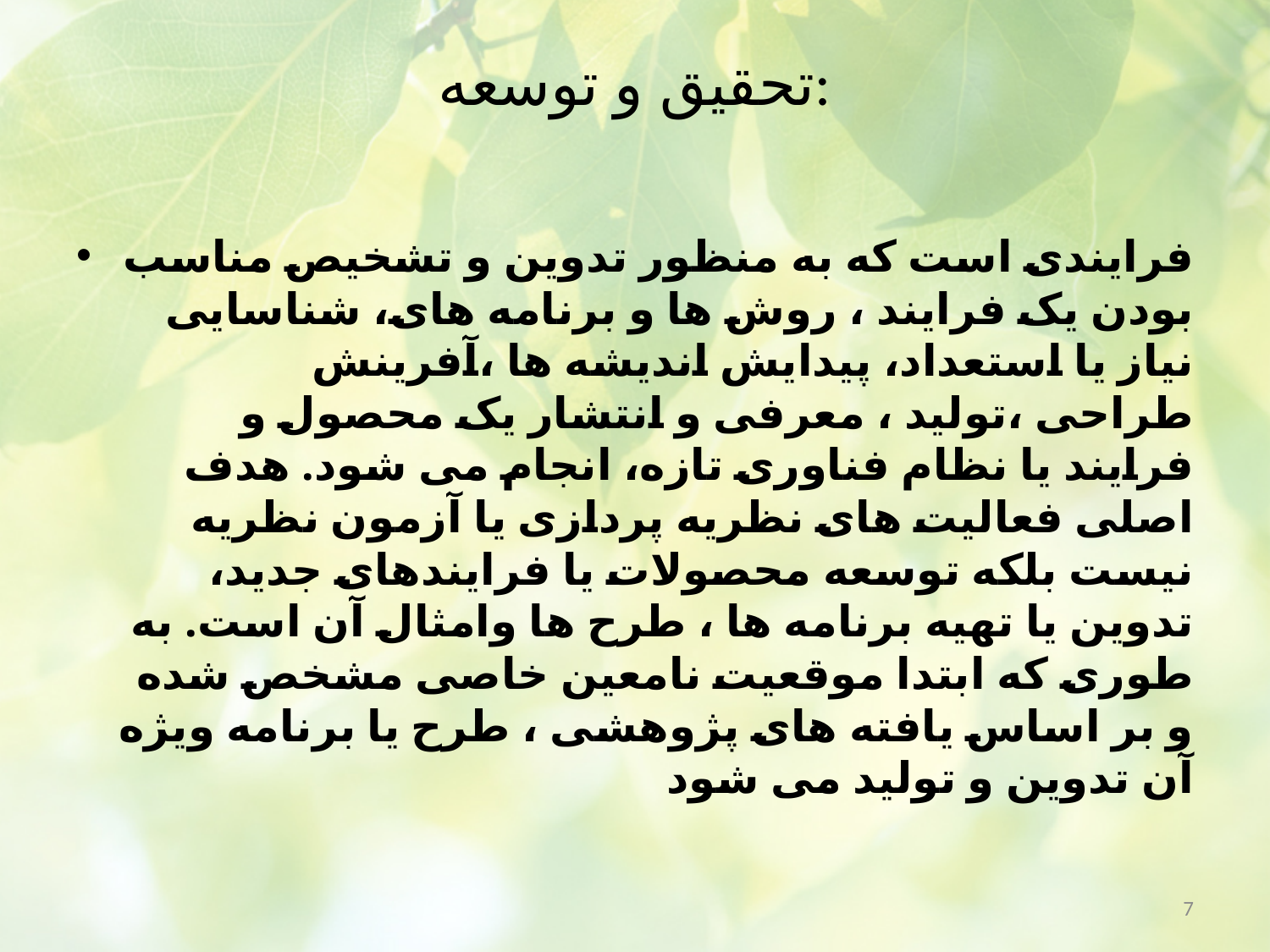

# تحقيق و توسعه:
فرایندی است که به منظور تدوین و تشخیص مناسب بودن یک فرایند ، روش ها و برنامه های، شناسایی نیاز یا استعداد، پیدایش اندیشه ها ،آفرینش طراحی ،تولید ، معرفی و انتشار یک محصول و فرایند یا نظام فناوری تازه، انجام می شود. هدف اصلی فعالیت های نظریه پردازی یا آزمون نظریه نیست بلکه توسعه محصولات یا فرایندهای جدید، تدوین یا تهیه برنامه ها ، طرح ها وامثال آن است. به طوری که ابتدا موقعیت نامعین خاصی مشخص شده و بر اساس یافته های پژوهشی ، طرح یا برنامه ویژه آن تدوین و تولید می شود
7